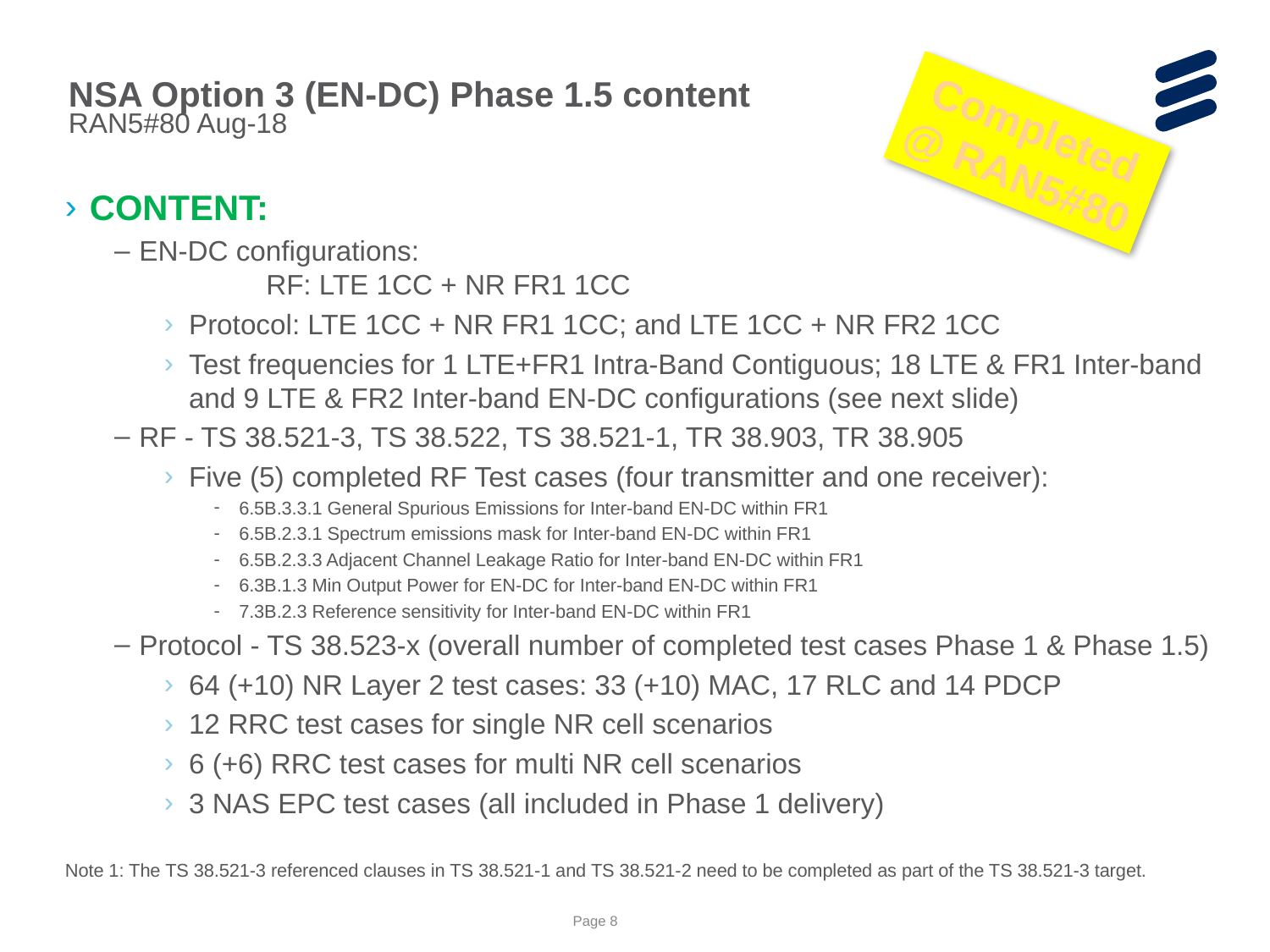

NSA Option 3 (EN-DC) Phase 1.5 content
RAN5#80 Aug-18
Completed
@ RAN5#80
CONTENT:
EN-DC configurations:
	RF: LTE 1CC + NR FR1 1CC
Protocol: LTE 1CC + NR FR1 1CC; and LTE 1CC + NR FR2 1CC
Test frequencies for 1 LTE+FR1 Intra-Band Contiguous; 18 LTE & FR1 Inter-band and 9 LTE & FR2 Inter-band EN-DC configurations (see next slide)
RF - TS 38.521-3, TS 38.522, TS 38.521-1, TR 38.903, TR 38.905
Five (5) completed RF Test cases (four transmitter and one receiver):
6.5B.3.3.1 General Spurious Emissions for Inter-band EN-DC within FR1
6.5B.2.3.1 Spectrum emissions mask for Inter-band EN-DC within FR1
6.5B.2.3.3 Adjacent Channel Leakage Ratio for Inter-band EN-DC within FR1
6.3B.1.3 Min Output Power for EN-DC for Inter-band EN-DC within FR1
7.3B.2.3 Reference sensitivity for Inter-band EN-DC within FR1
Protocol - TS 38.523-x (overall number of completed test cases Phase 1 & Phase 1.5)
64 (+10) NR Layer 2 test cases: 33 (+10) MAC, 17 RLC and 14 PDCP
12 RRC test cases for single NR cell scenarios
6 (+6) RRC test cases for multi NR cell scenarios
3 NAS EPC test cases (all included in Phase 1 delivery)
Note 1: The TS 38.521-3 referenced clauses in TS 38.521-1 and TS 38.521-2 need to be completed as part of the TS 38.521-3 target.